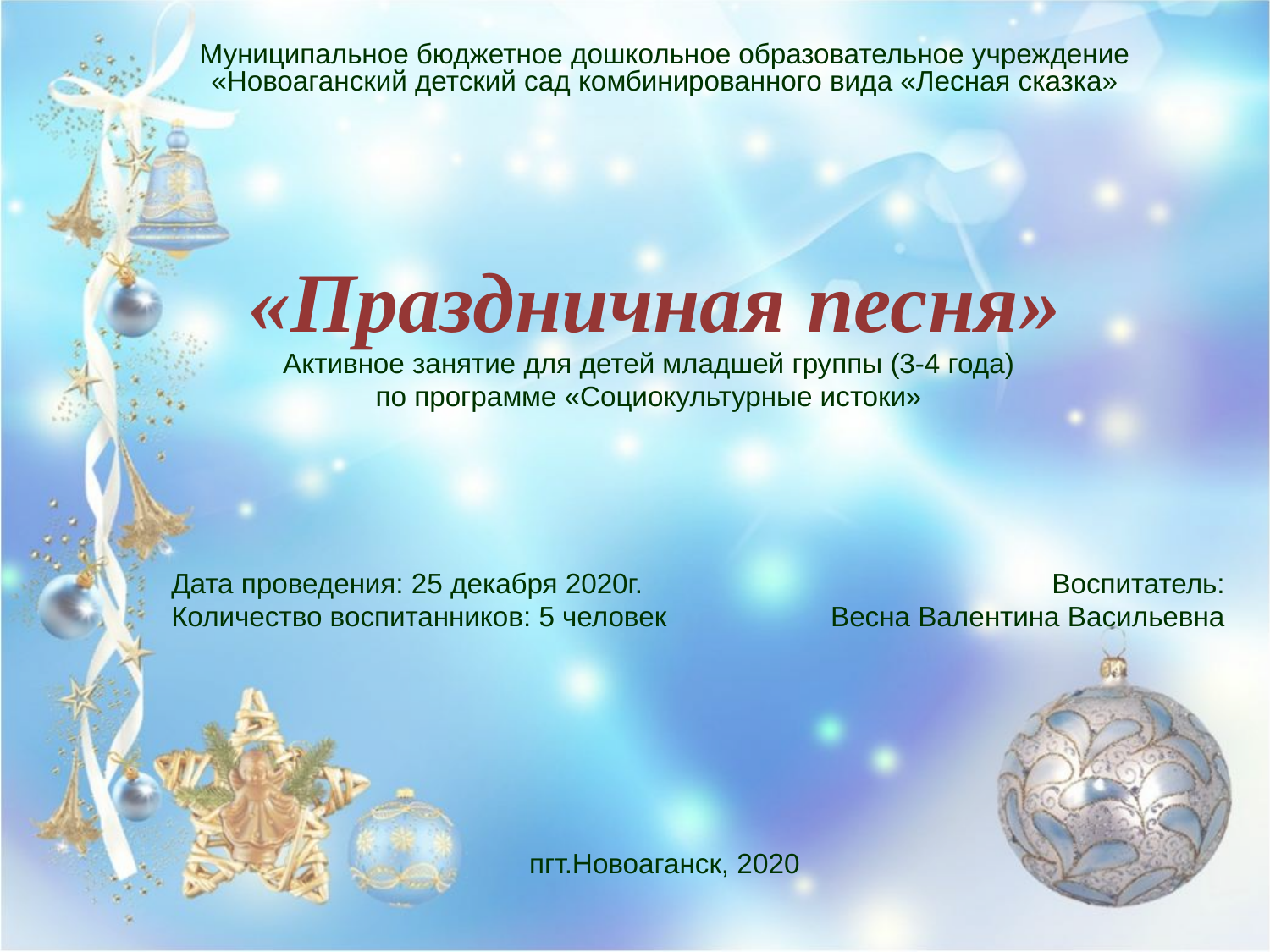

Муниципальное бюджетное дошкольное образовательное учреждение «Новоаганский детский сад комбинированного вида «Лесная сказка»
# «Праздничная песня»
Активное занятие для детей младшей группы (3-4 года)
по программе «Социокультурные истоки»
Дата проведения: 25 декабря 2020г.
Количество воспитанников: 5 человек
Воспитатель:
Весна Валентина Васильевна
пгт.Новоаганск, 2020